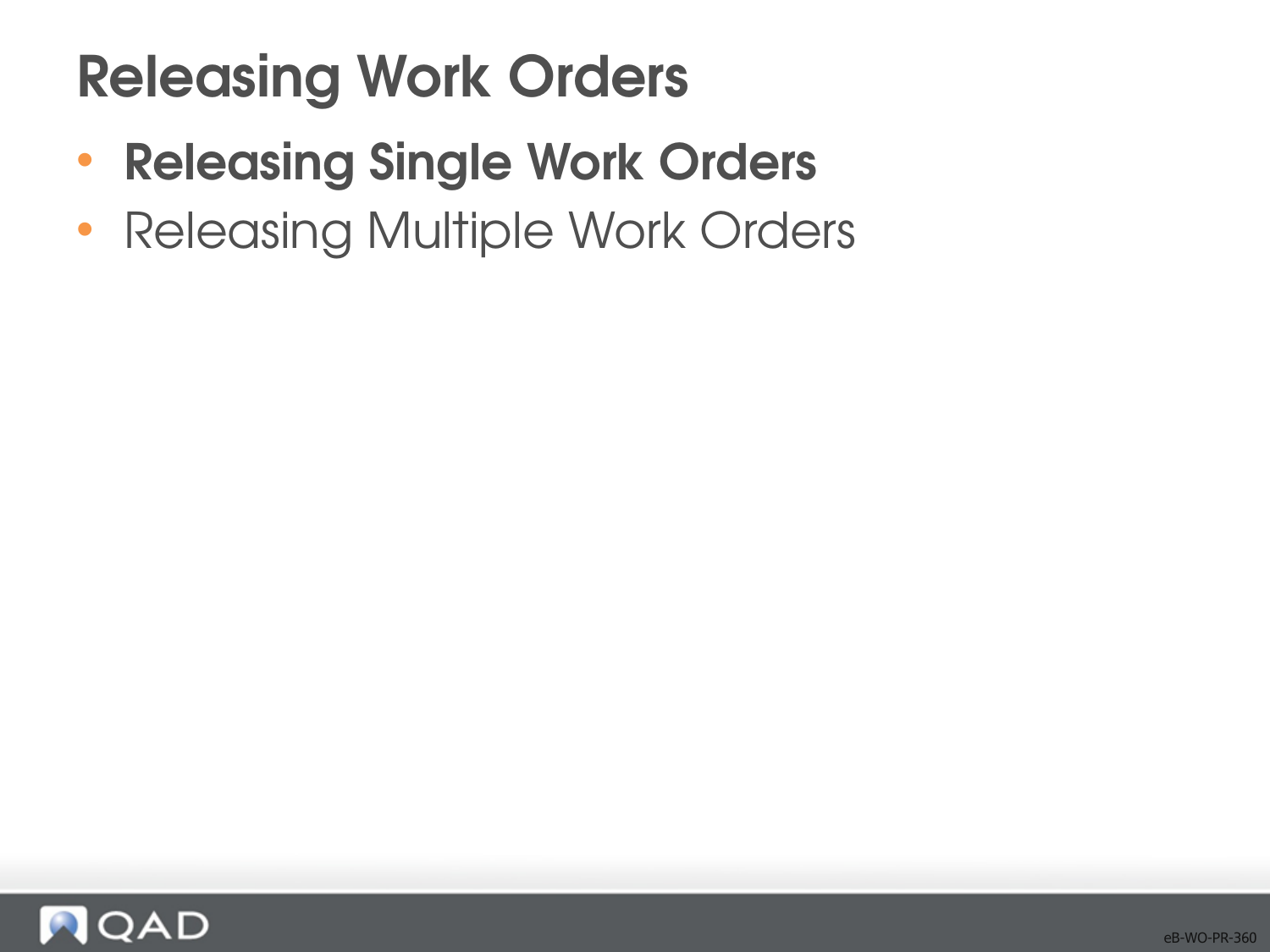

# Releasing Work Orders
Releasing Single Work Orders
Releasing Multiple Work Orders
eB-WO-PR-360